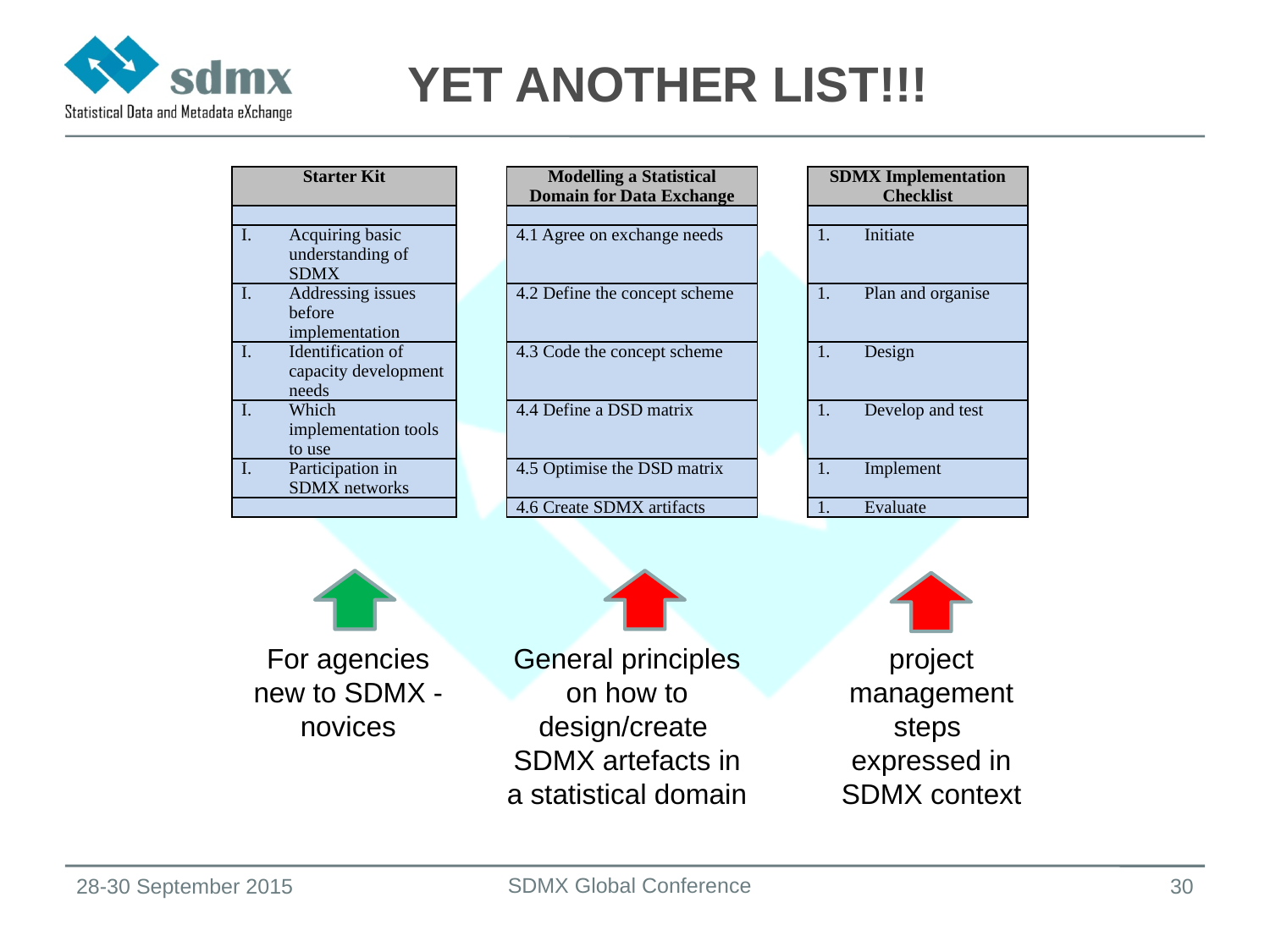

# YET ANOTHER LIST!!!
| Starter Kit |  | Modelling a Statistical Domain for Data Exchange |  | SDMX Implementation Checklist |
| --- | --- | --- | --- | --- |
|  |  |  |  |  |
| Acquiring basic understanding of SDMX |  | 4.1 Agree on exchange needs |  | Initiate |
| Addressing issues before implementation |  | 4.2 Define the concept scheme |  | Plan and organise |
| Identification of capacity development needs |  | 4.3 Code the concept scheme |  | Design |
| Which implementation tools to use |  | 4.4 Define a DSD matrix |  | Develop and test |
| Participation in SDMX networks |  | 4.5 Optimise the DSD matrix |  | Implement |
|  |  | 4.6 Create SDMX artifacts |  | Evaluate |

For agencies new to SDMX - novices
General principles on how to design/create  SDMX artefacts in a statistical domain
project management steps  expressed in SDMX context
SDMX Global Conference
28-30 September 2015
30